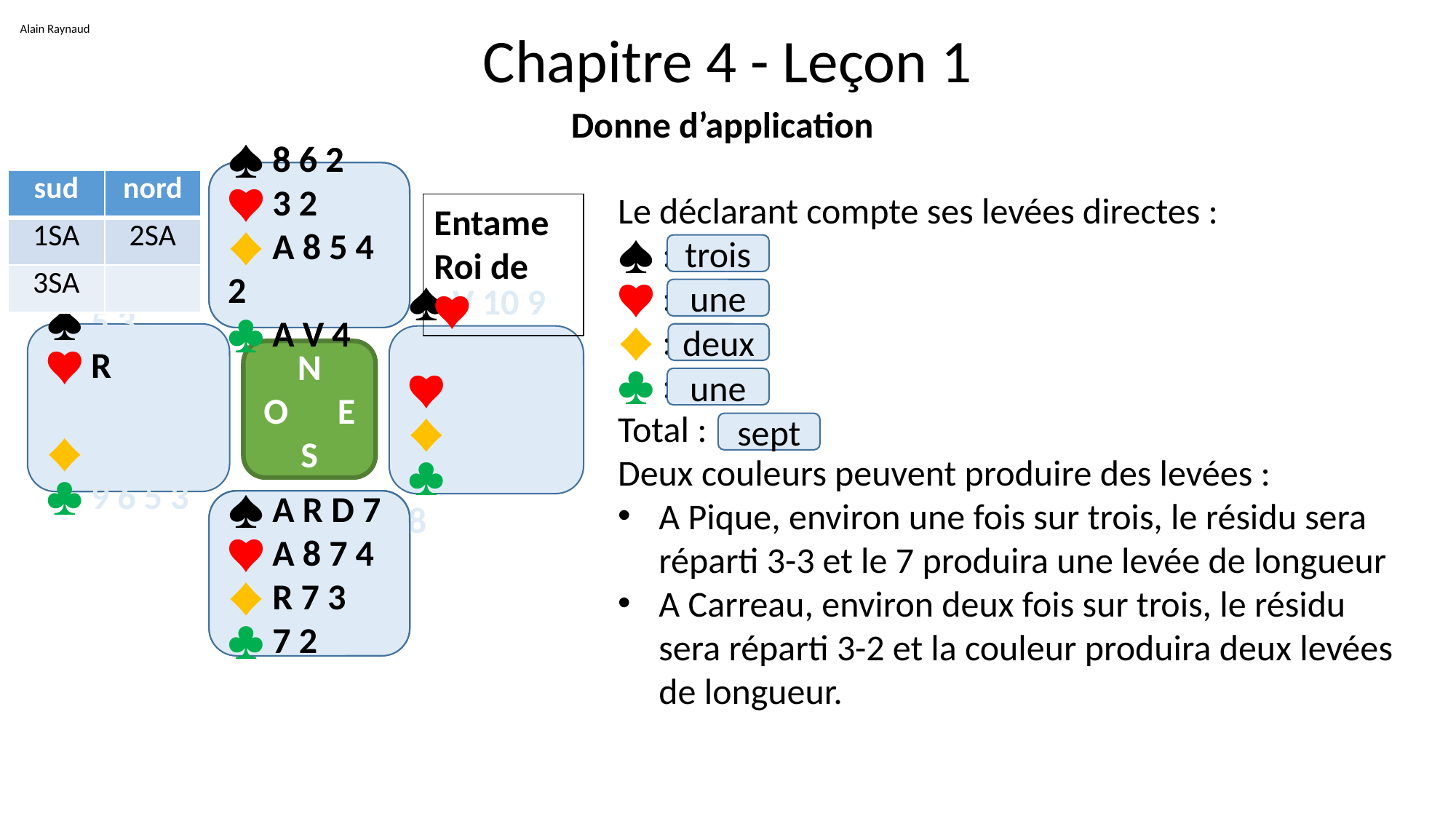

Alain Raynaud
# Chapitre 4 - Leçon 1
Donne d’application

♠ 8 6 2
♥ 3 2
♦ A 8 5 4 2
♣ A V 4
♠ 8 6 2
♥ 3 2
♦ A 8 5 4 2
♣ A V 4

| sud | nord |
| --- | --- |
| 1SA | 2SA |
| 3SA |  |
| sud | nord |
| --- | --- |
| 1SA | 2SA |
| 3SA |  |
| sud | nord |
| --- | --- |
| 1SA | 2SA |
| 3SA |  |
| sud | nord |
| --- | --- |
| ?? | 2SA |
| 3SA |  |
Le déclarant compte ses levées directes :
♠ :
♥ :
♦ :
♣ :
Total :
Deux couleurs peuvent produire des levées :
A Pique, environ une fois sur trois, le résidu sera réparti 3-3 et le 7 produira une levée de longueur
A Carreau, environ deux fois sur trois, le résidu sera réparti 3-2 et la couleur produira deux levées de longueur.
Entame
Roi de ♥
trois
une
♠ 5 3
♥ R D V 10
♦ D V 8
♣ 9 6 5 3
deux
♠ V 10 9 4
♥ 9 6 5
♦ 10 9
♣ R D 10 8
N
O      E
S
une
sept
♠ A R D 7
♥ A 8 7 4
♦ R 7 3
♣ 7 2

♠ A R D 7
♥ A 8 7 4
♦ R 7 3
♣ 7 2